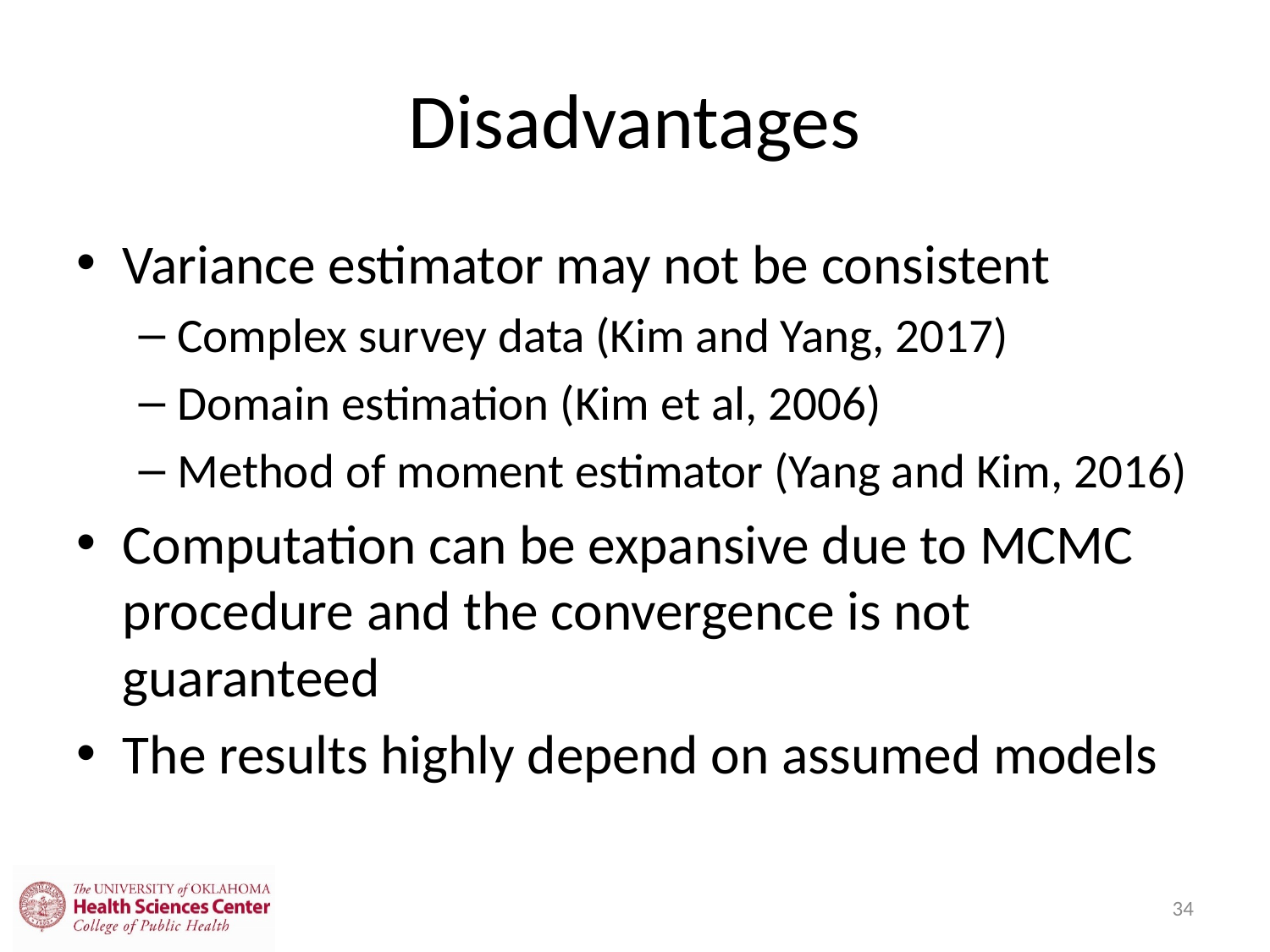

# Disadvantages
Variance estimator may not be consistent
Complex survey data (Kim and Yang, 2017)
Domain estimation (Kim et al, 2006)
Method of moment estimator (Yang and Kim, 2016)
Computation can be expansive due to MCMC procedure and the convergence is not guaranteed
The results highly depend on assumed models
34